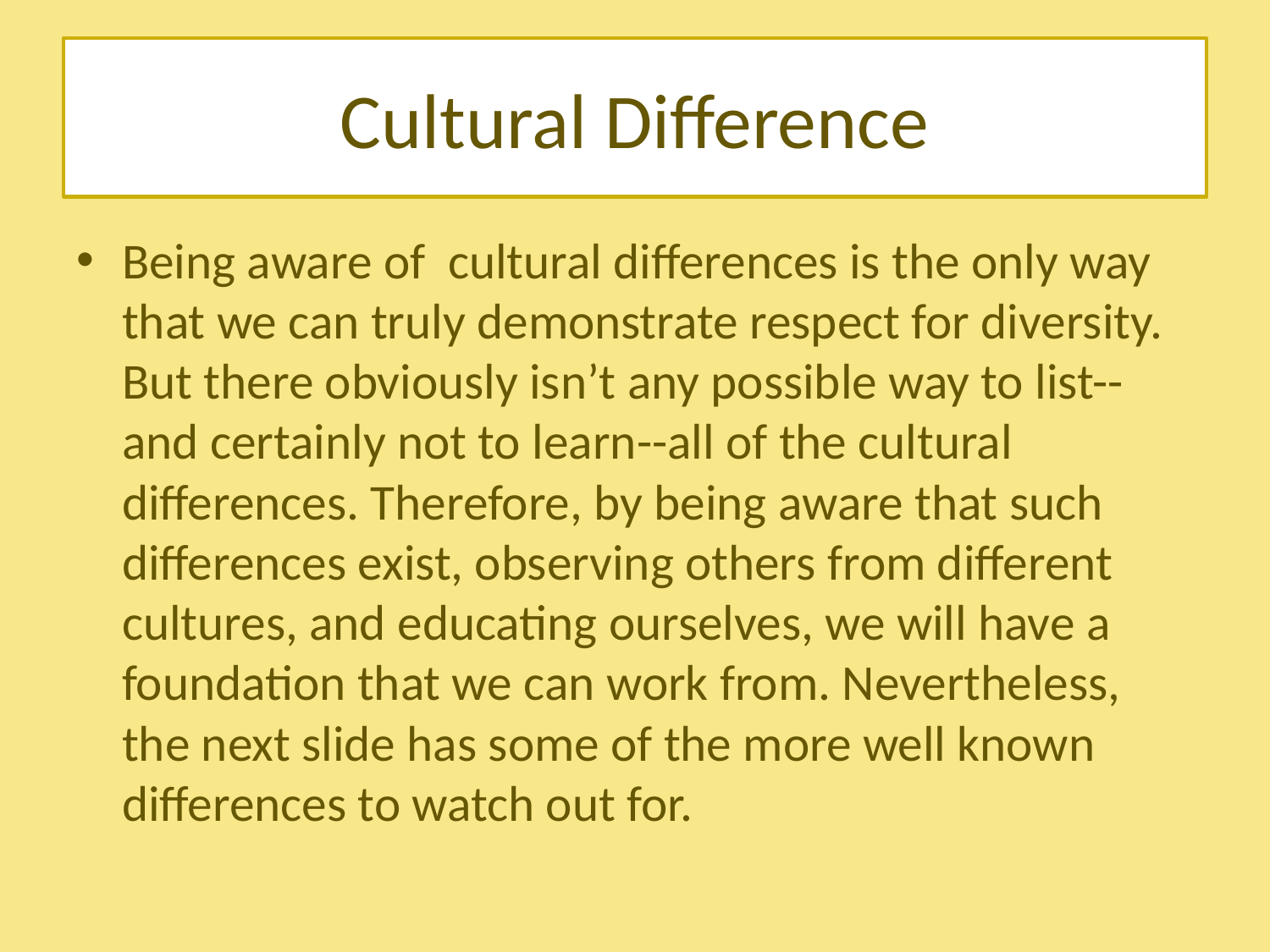

# Cultural Difference
Being aware of  cultural differences is the only way that we can truly demonstrate respect for diversity. But there obviously isn’t any possible way to list--and certainly not to learn--all of the cultural differences. Therefore, by being aware that such differences exist, observing others from different cultures, and educating ourselves, we will have a foundation that we can work from. Nevertheless, the next slide has some of the more well known differences to watch out for.